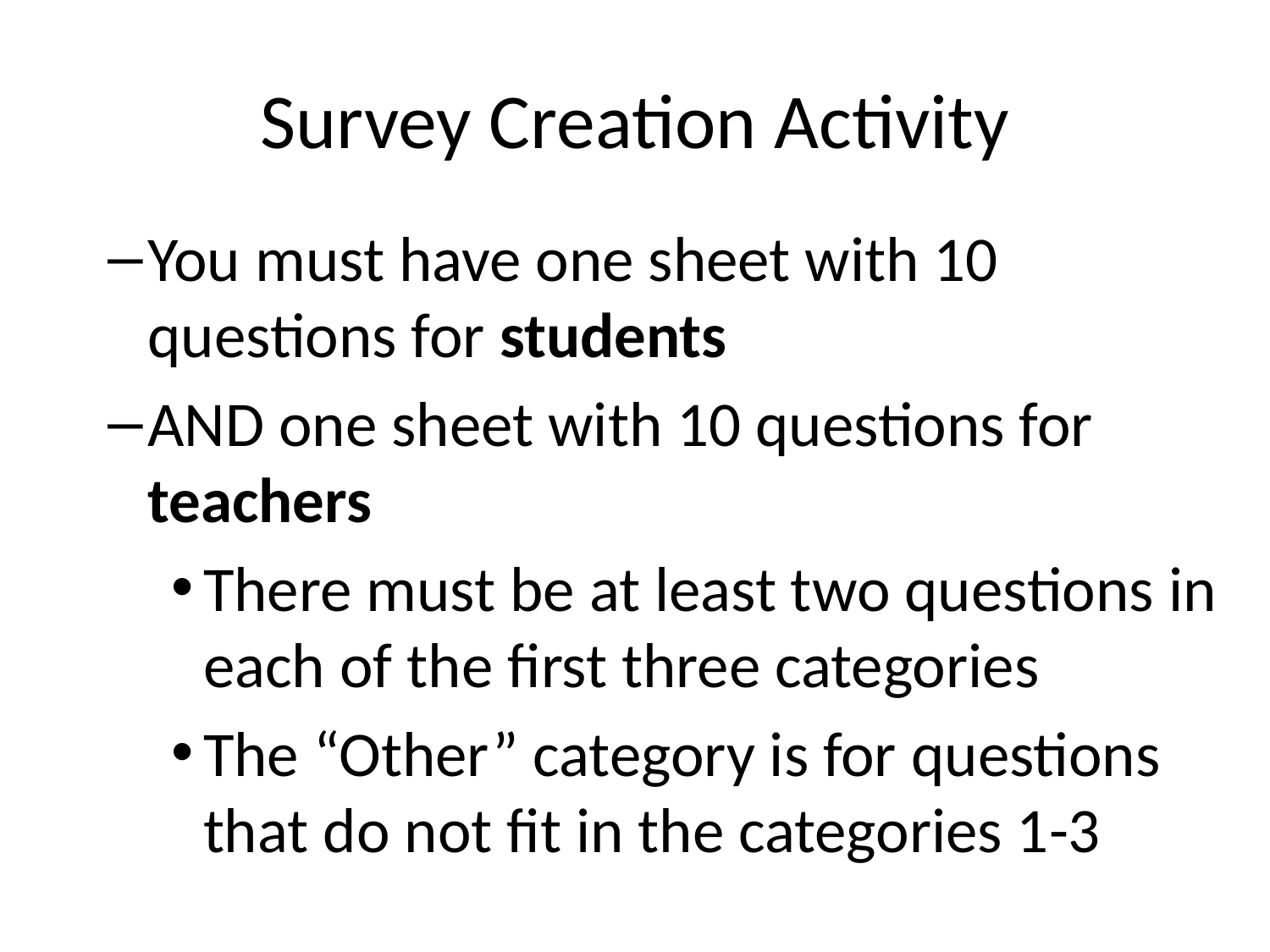

# Survey Creation Activity
You must have one sheet with 10 questions for students
AND one sheet with 10 questions for teachers
There must be at least two questions in each of the first three categories
The “Other” category is for questions that do not fit in the categories 1-3